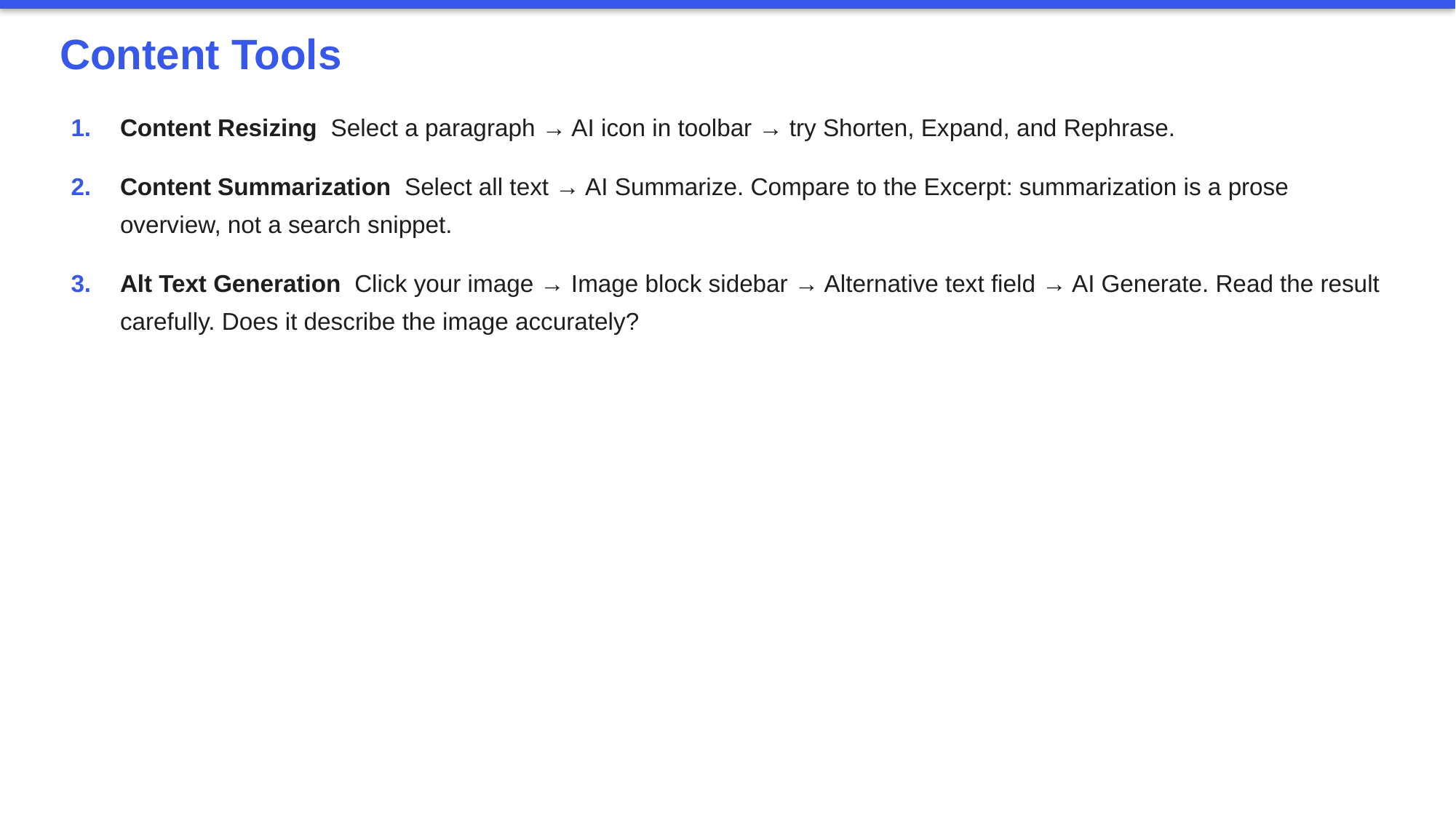

Content Tools
1.	Content Resizing  Select a paragraph → AI icon in toolbar → try Shorten, Expand, and Rephrase.
2.	Content Summarization  Select all text → AI Summarize. Compare to the Excerpt: summarization is a prose overview, not a search snippet.
3.	Alt Text Generation  Click your image → Image block sidebar → Alternative text field → AI Generate. Read the result carefully. Does it describe the image accurately?